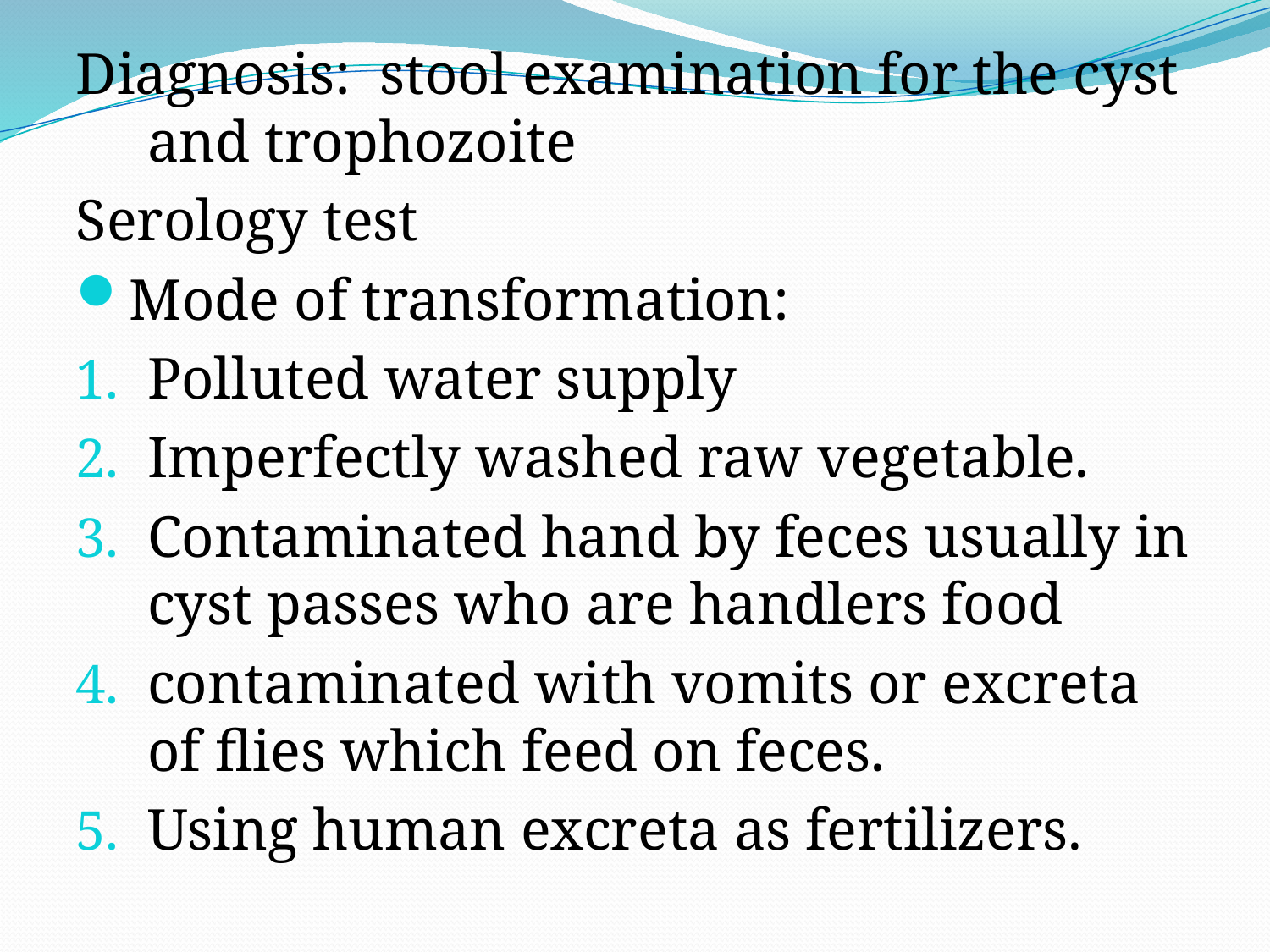

Diagnosis:  stool examination for the cyst and trophozoite
Serology test
Mode of transformation:
Polluted water supply
Imperfectly washed raw vegetable.
Contaminated hand by feces usually in cyst passes who are handlers food
contaminated with vomits or excreta of flies which feed on feces.
Using human excreta as fertilizers.